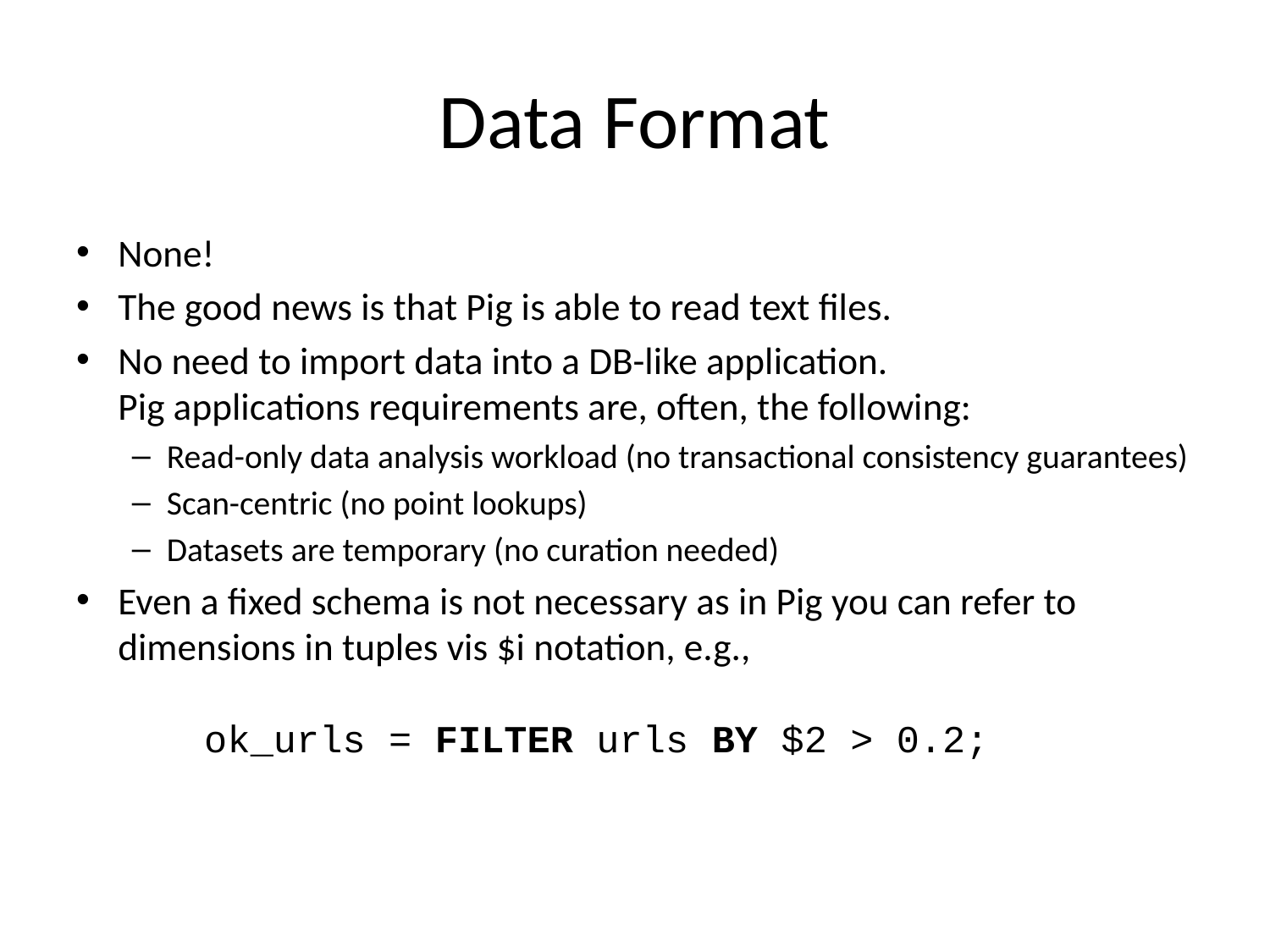

# Data Format
None!
The good news is that Pig is able to read text files.
No need to import data into a DB-like application.
Pig applications requirements are, often, the following:
Read-only data analysis workload (no transactional consistency guarantees)
Scan-centric (no point lookups)
Datasets are temporary (no curation needed)
Even a fixed schema is not necessary as in Pig you can refer to dimensions in tuples vis $i notation, e.g.,
		ok_urls = FILTER urls BY $2 > 0.2;